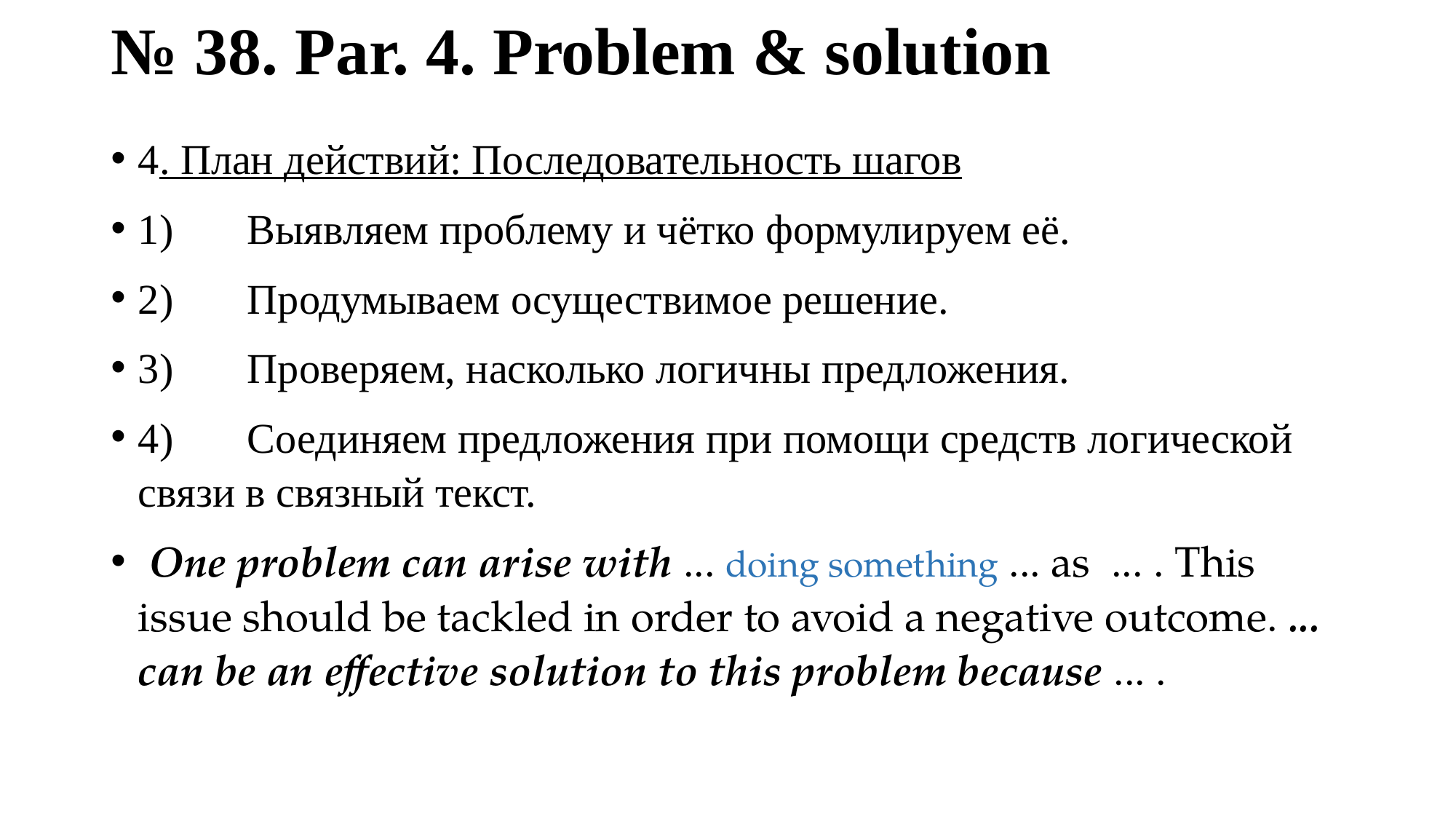

# № 38. Par. 4. Problem & solution
4. План действий: Последовательность шагов
1)	Выявляем проблему и чётко формулируем её.
2)	Продумываем осуществимое решение.
3)	Проверяем, насколько логичны предложения.
4)	Соединяем предложения при помощи средств логической связи в связный текст.
 One problem can arise with ... doing something ... as  ... . This issue should be tackled in order to avoid a negative outcome. ... can be an effective solution to this problem because ... .